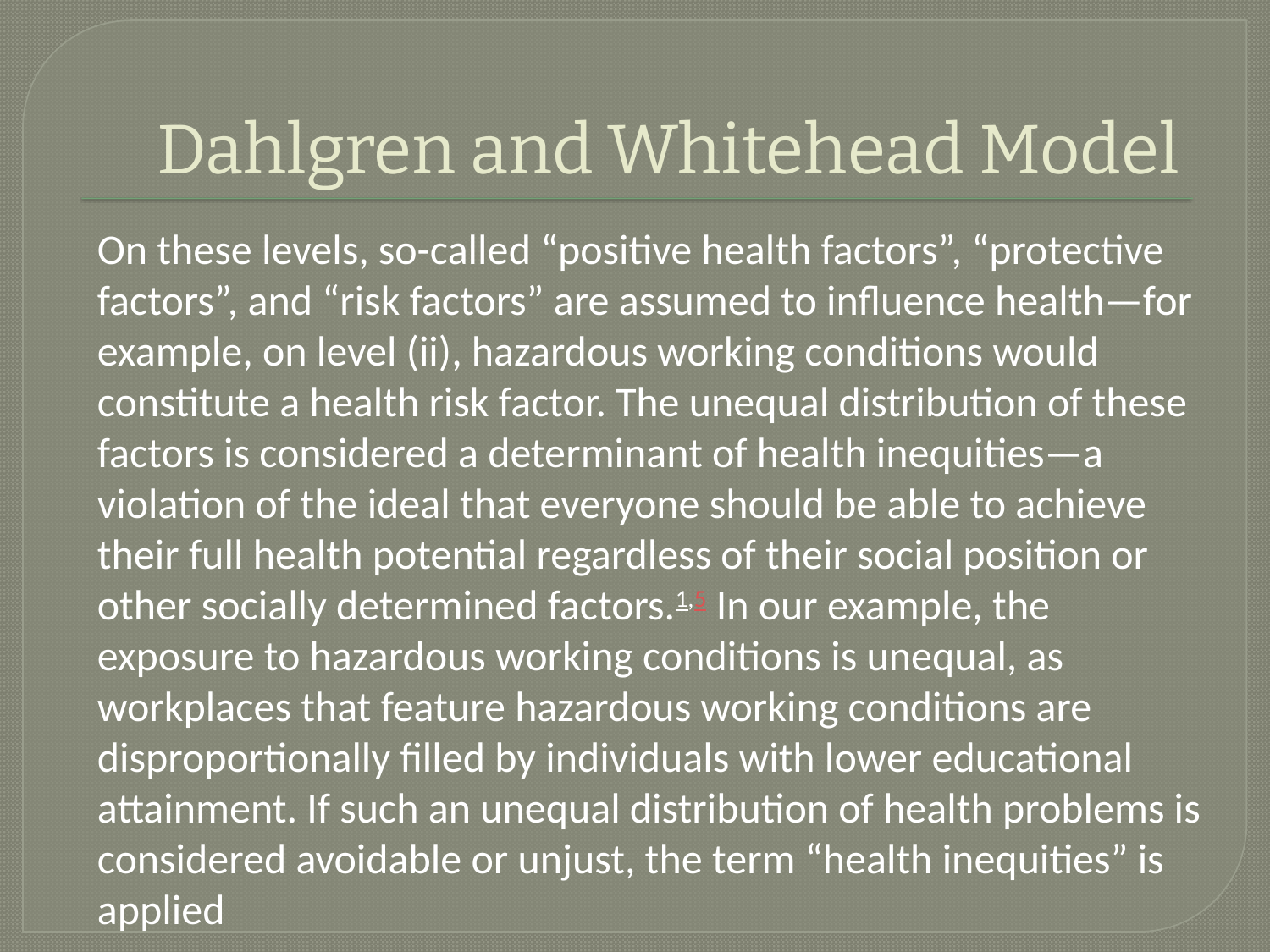

# Dahlgren and Whitehead Model
On these levels, so-called “positive health factors”, “protective factors”, and “risk factors” are assumed to influence health—for example, on level (ii), hazardous working conditions would constitute a health risk factor. The unequal distribution of these factors is considered a determinant of health inequities—a violation of the ideal that everyone should be able to achieve their full health potential regardless of their social position or other socially determined factors.1,5 In our example, the exposure to hazardous working conditions is unequal, as workplaces that feature hazardous working conditions are disproportionally filled by individuals with lower educational attainment. If such an unequal distribution of health problems is considered avoidable or unjust, the term “health inequities” is applied